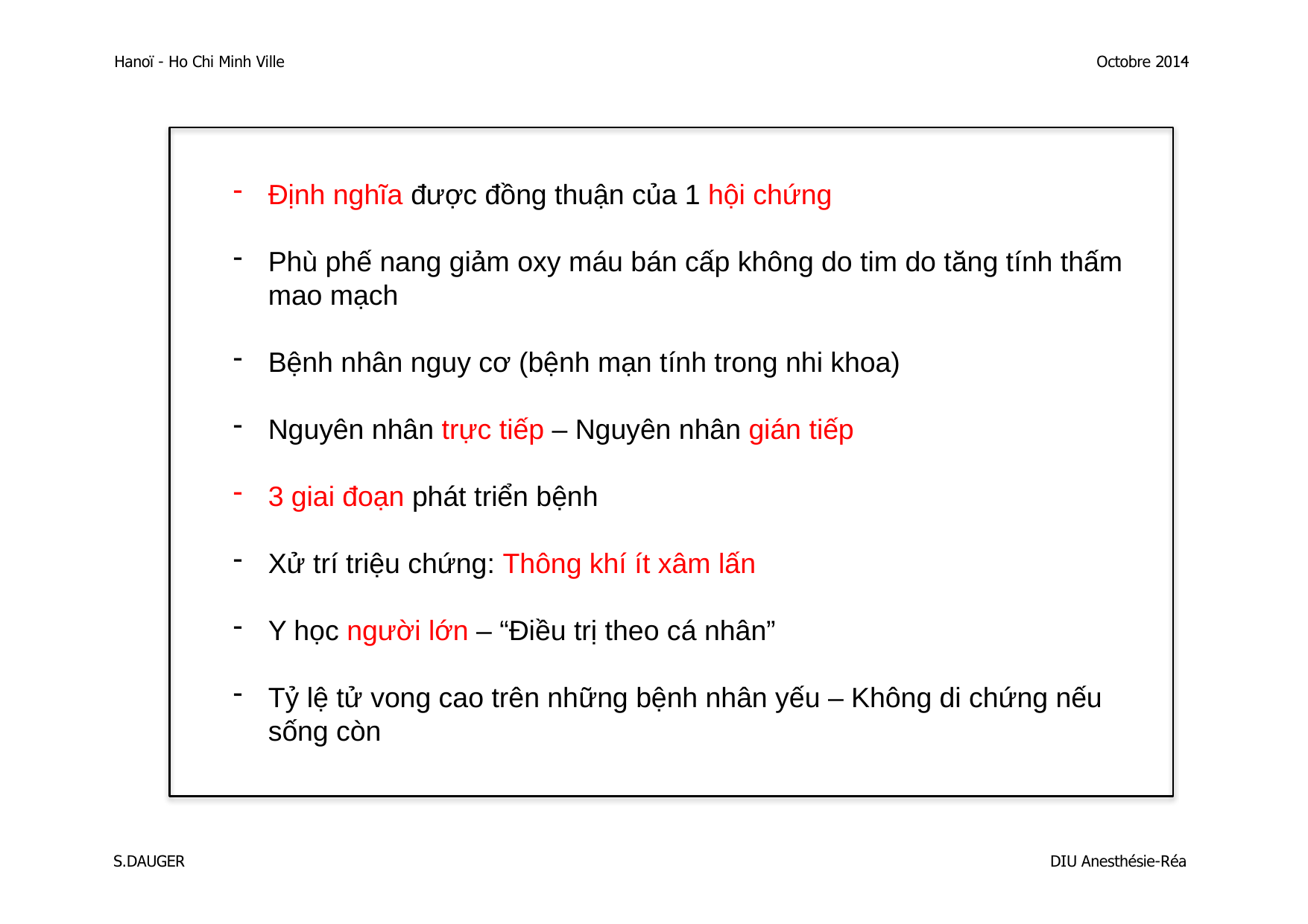

Hanoï - Ho Chi Minh Ville

Octobre 2014

Định nghĩa được đồng thuận của 1 hội chứng

Phù phế nang giảm oxy máu bán cấp không do tim do tăng tính thấm mao mạch

Bệnh nhân nguy cơ (bệnh mạn tính trong nhi khoa)

Nguyên nhân trực tiếp – Nguyên nhân gián tiếp

3 giai đoạn phát triển bệnh

Xử trí triệu chứng: Thông khí ít xâm lấn

Y học người lớn – “Điều trị theo cá nhân”

Tỷ lệ tử vong cao trên những bệnh nhân yếu – Không di chứng nếu sống còn
S.DAUGER

DIU Anesthésie-Réa